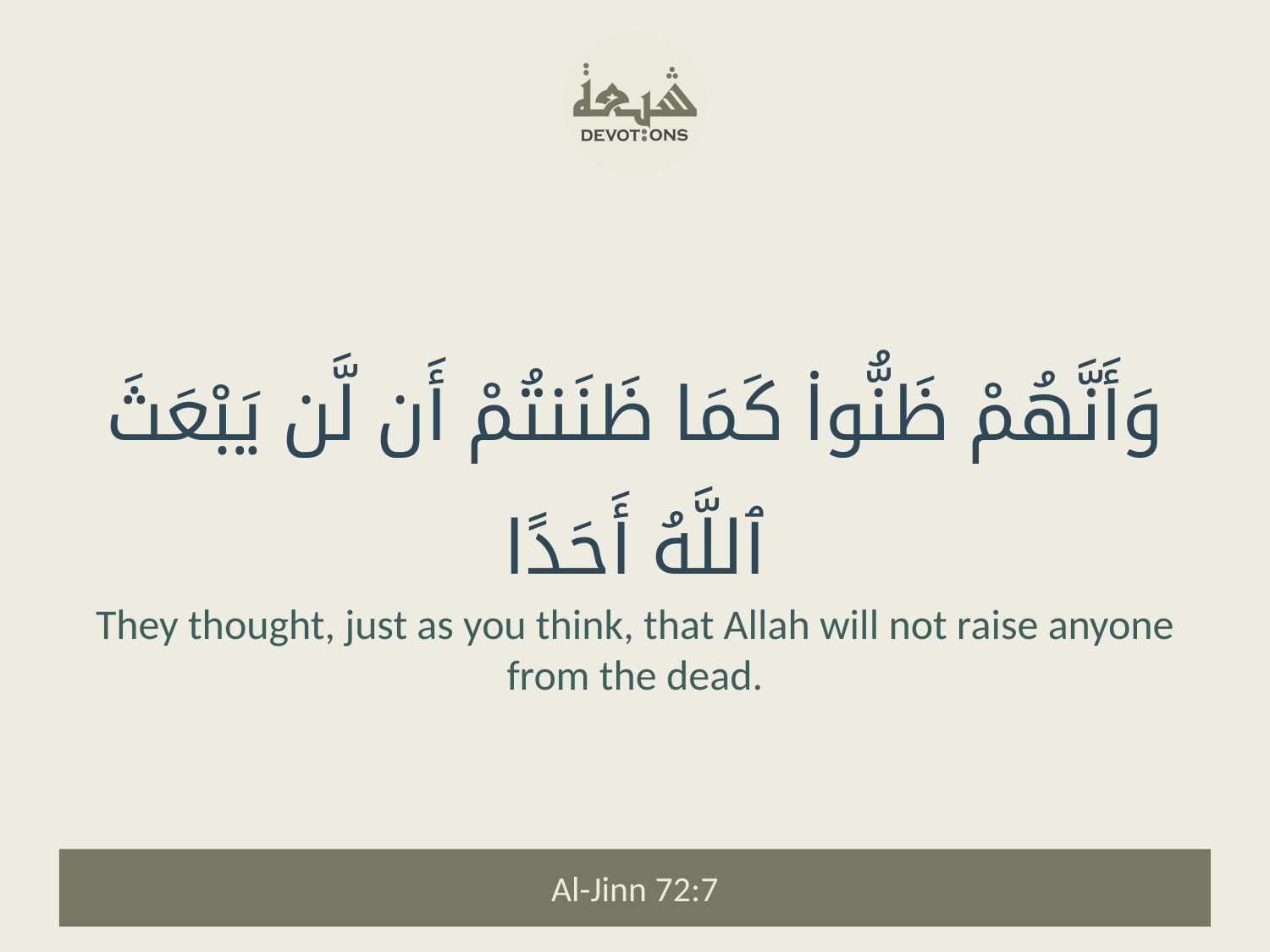

وَأَنَّهُمْ ظَنُّوا۟ كَمَا ظَنَنتُمْ أَن لَّن يَبْعَثَ ٱللَّهُ أَحَدًا
They thought, just as you think, that Allah will not raise anyone from the dead.
Al-Jinn 72:7